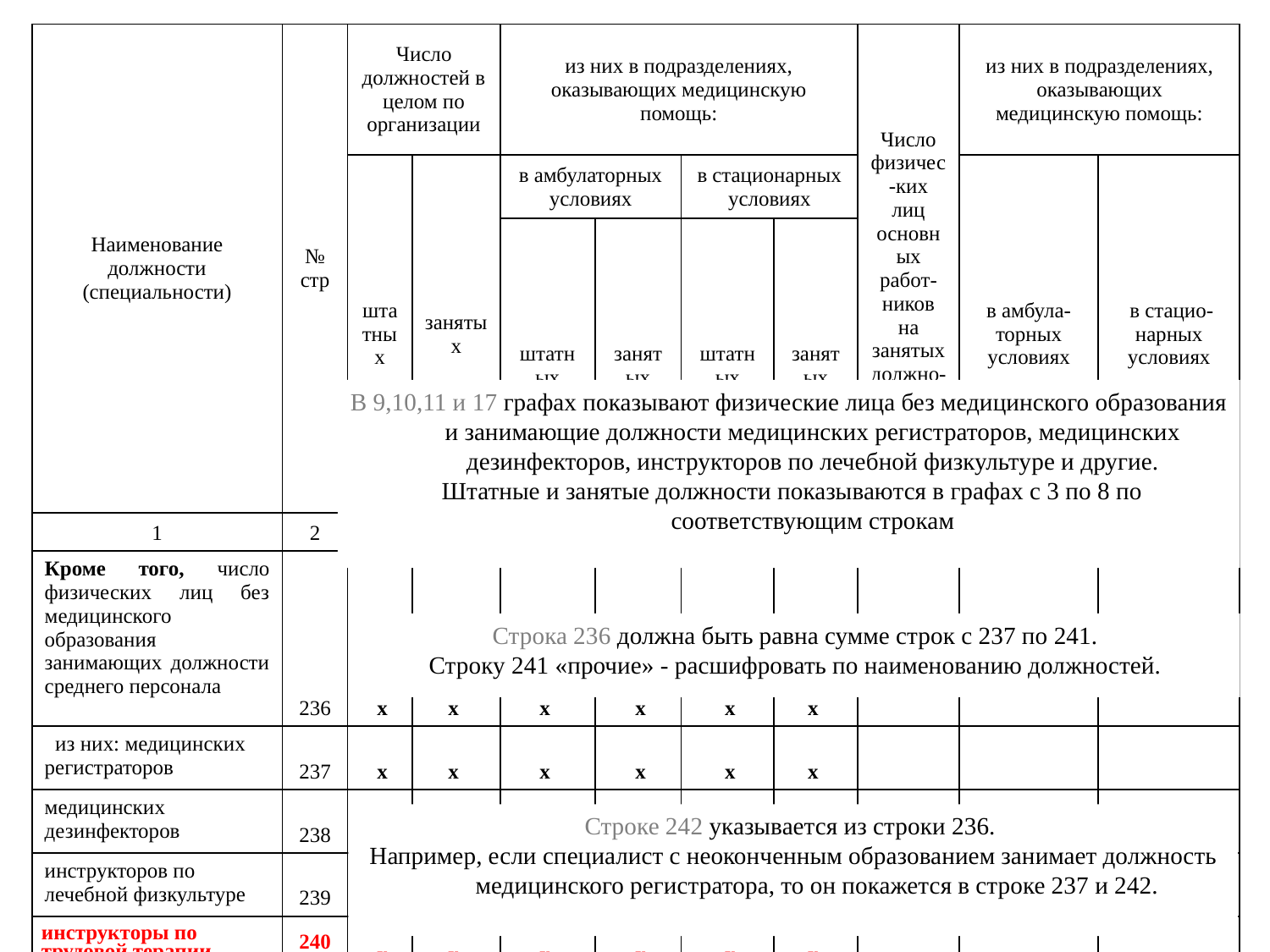

| Наименование должности (специальности) | № стр | Число должностей в целом по организации |  | из них в подразделениях, оказывающих медицинскую помощь: |  |  |  | Число физичес-ких лиц основных работ-ников на занятых должно-стях | из них в подразделениях, оказывающих медицинскую помощь: |  |
| --- | --- | --- | --- | --- | --- | --- | --- | --- | --- | --- |
|  |  | штатных | занятых | в амбулаторных условиях |  | в стационарных условиях |  |  | в амбула-торных условиях | в стацио-нарных условиях |
|  |  |  |  | штатных | занятых | штатных | занятых |  |  |  |
| 1 | 2 | 3 | 4 | 5 | 6 | 7 | 8 | 9 | 10 | 11 |
| Кроме того, число физических лиц без медицинского образования занимающих должности среднего персонала | 236 | х | х | х | х | х | х |  |  |  |
| из них: медицинских регистраторов | 237 | х | х | х | х | х | х |  |  |  |
| медицинских дезинфекторов | 238 | х | х | х | х | х | х |  |  |  |
| инструкторов по лечебной физкультуре | 239 | х | х | х | х | х | х |  |  |  |
| инструкторы по трудовой терапии | 240 | х | х | х | х | х | х |  |  |  |
| Прочие | 241 | х | х | х | х | х | х |  |  |  |
| Специалисты в неокон- ченным высшим образованием или врачи. Из стр. 236 - студенты | 242 | х | х | х | х | х | х |  |  |  |
В 9,10,11 и 17 графах показывают физические лица без медицинского образования и занимающие должности медицинских регистраторов, медицинских дезинфекторов, инструкторов по лечебной физкультуре и другие.
 Штатные и занятые должности показываются в графах с 3 по 8 по соответствующим строкам
Строка 236 должна быть равна сумме строк с 237 по 241.
Строку 241 «прочие» - расшифровать по наименованию должностей.
Строке 242 указывается из строки 236.
Например, если специалист с неоконченным образованием занимает должность медицинского регистратора, то он покажется в строке 237 и 242.